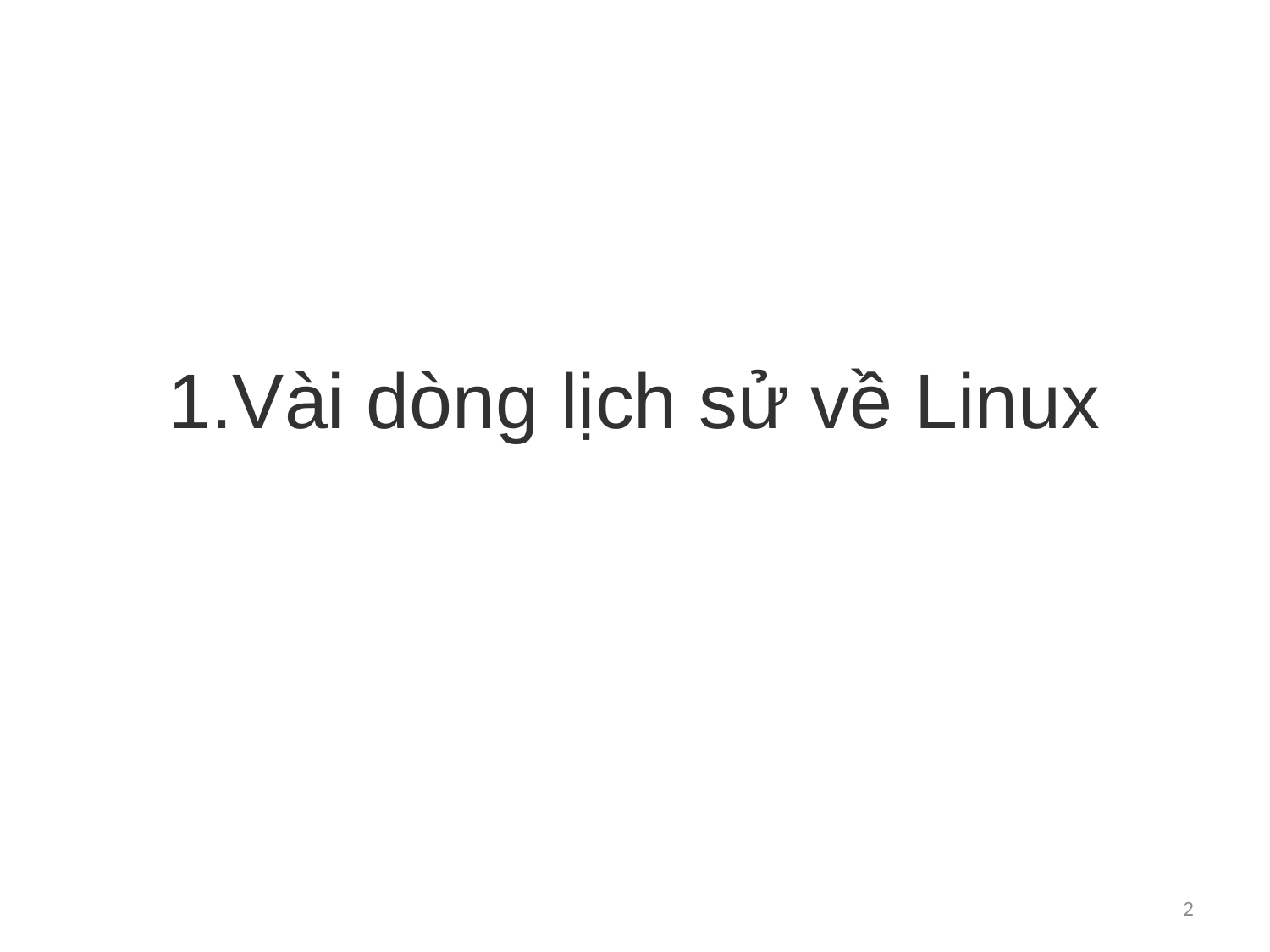

# 1.Vài dòng lịch sử về Linux

2